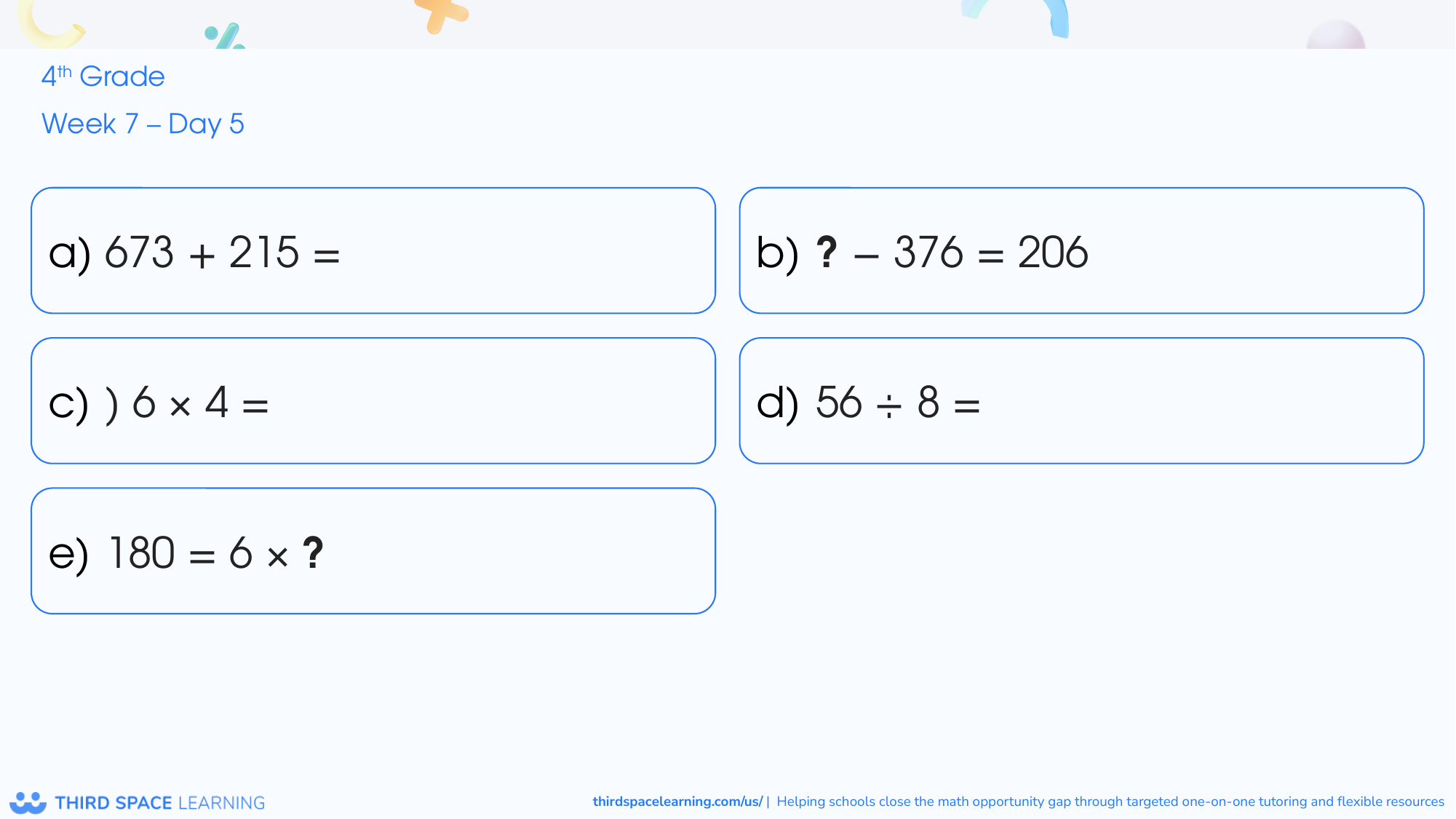

4th Grade
Week 7 – Day 5
673 + 215 =
? − 376 = 206
) 6 × 4 =
56 ÷ 8 =
180 = 6 × ?